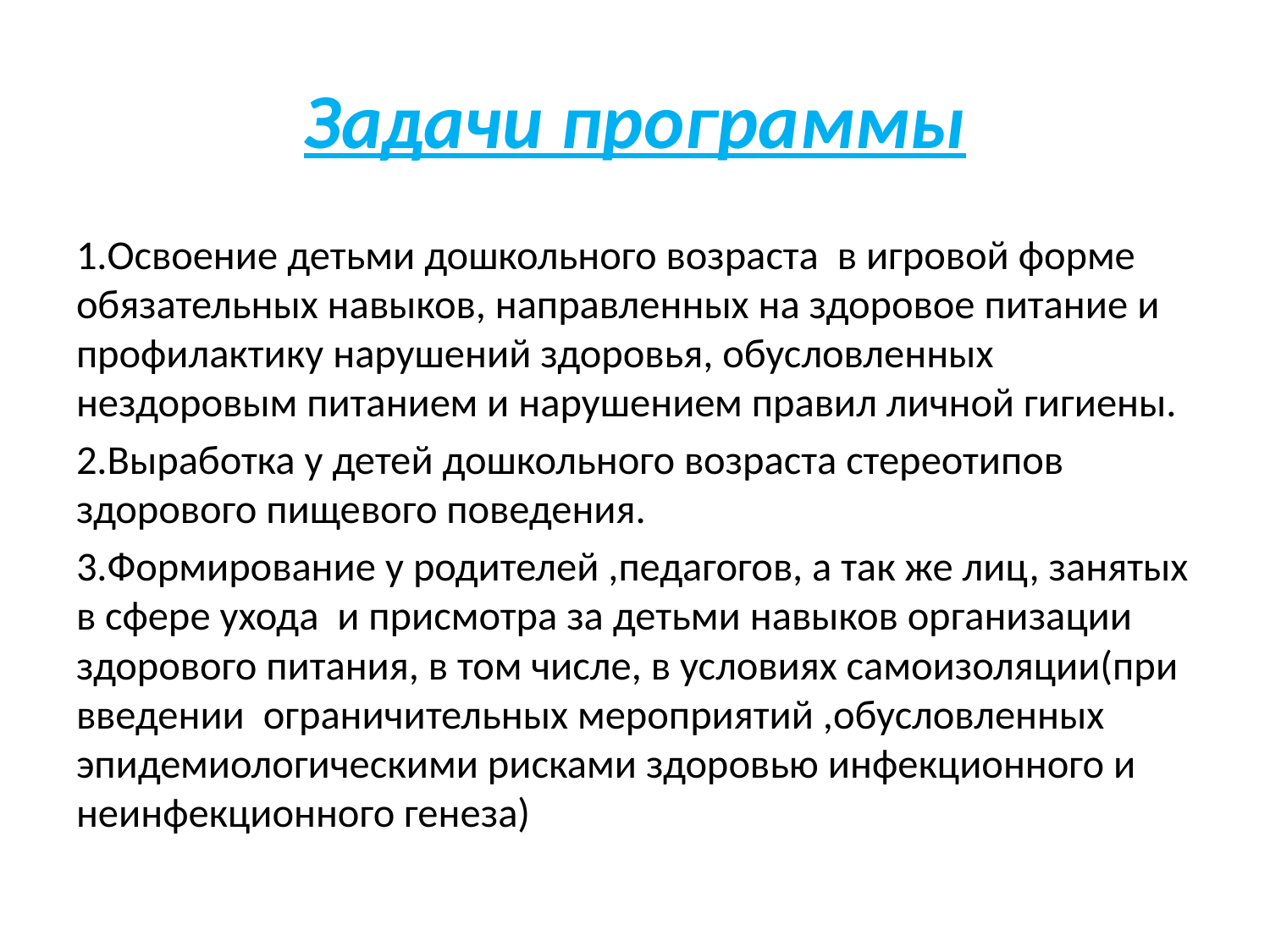

# Задачи программы
1.Освоение детьми дошкольного возраста  в игровой форме  обязательных навыков, направленных на здоровое питание и профилактику нарушений здоровья, обусловленных нездоровым питанием и нарушением правил личной гигиены.
2.Выработка у детей дошкольного возраста стереотипов здорового пищевого поведения.
3.Формирование у родителей ,педагогов, а так же лиц, занятых в сфере ухода  и присмотра за детьми навыков организации здорового питания, в том числе, в условиях самоизоляции(при введении  ограничительных мероприятий ,обусловленных эпидемиологическими рисками здоровью инфекционного и неинфекционного генеза)